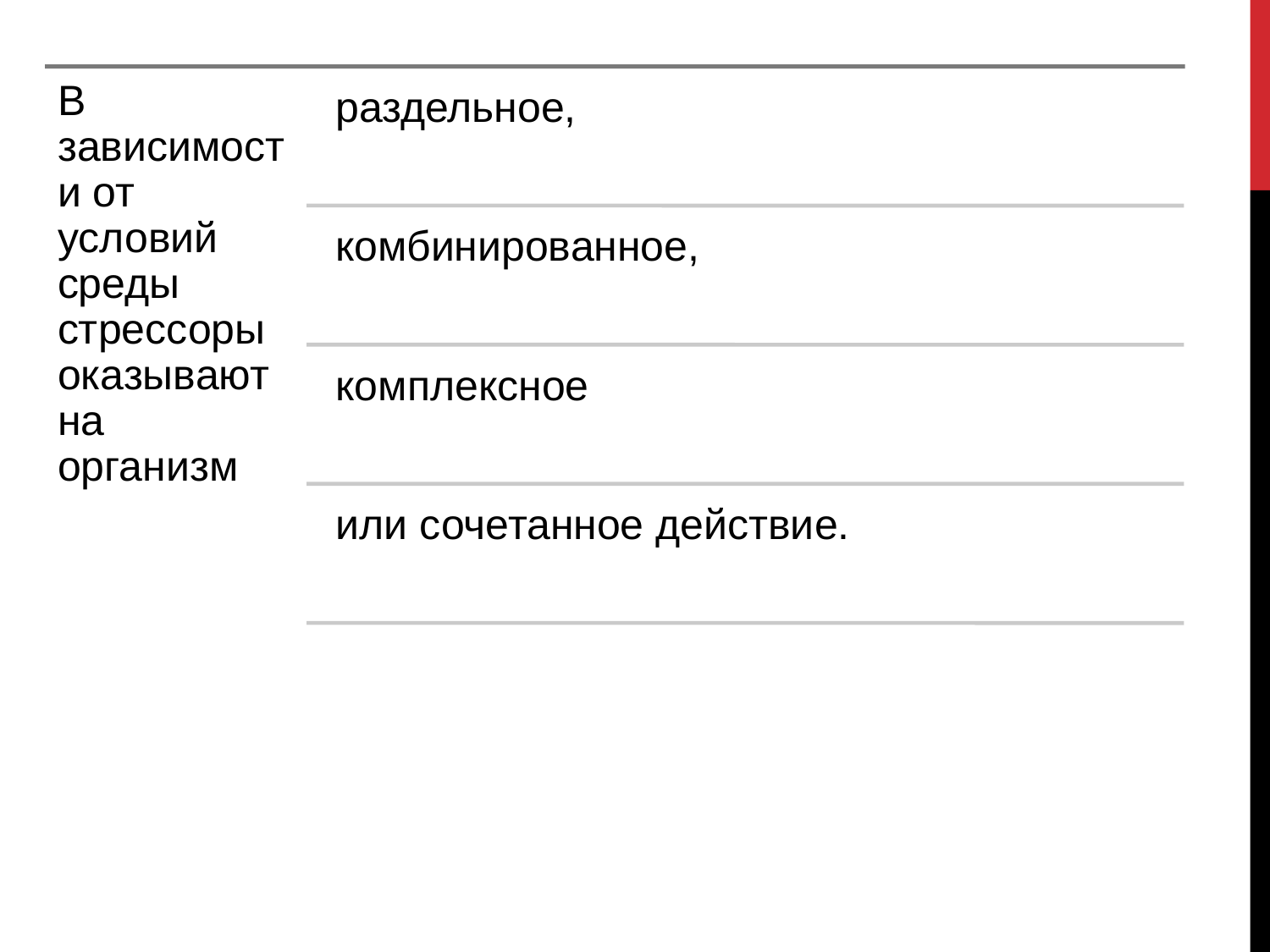

В зависимости от условий среды стрессоры оказывают на организм
раздельное,
комбинированное,
комплексное
или сочетанное действие.